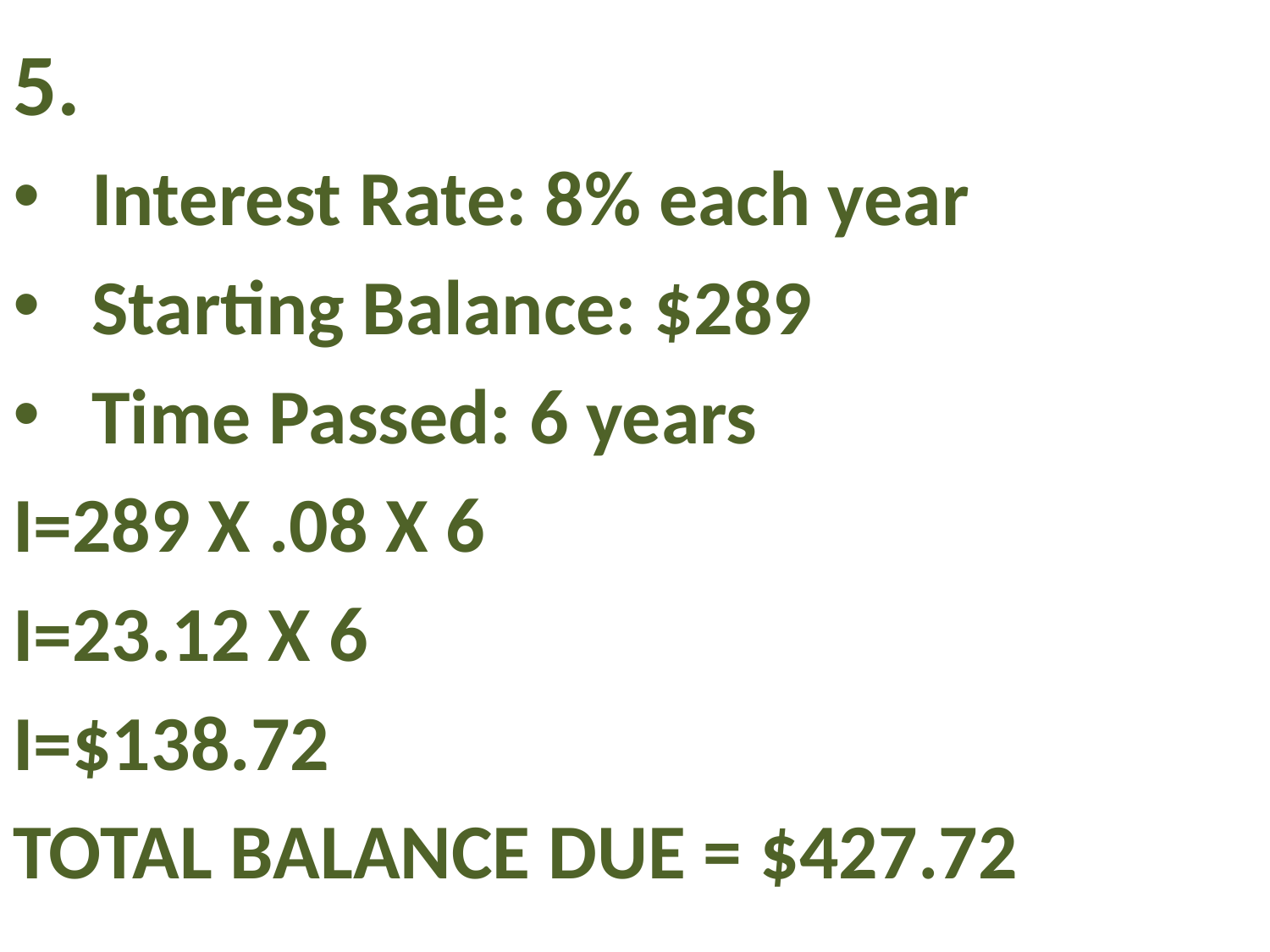

5.
Interest Rate: 8% each year
Starting Balance: $289
Time Passed: 6 years
I=289 X .08 X 6
I=23.12 X 6
I=$138.72
TOTAL BALANCE DUE = $427.72